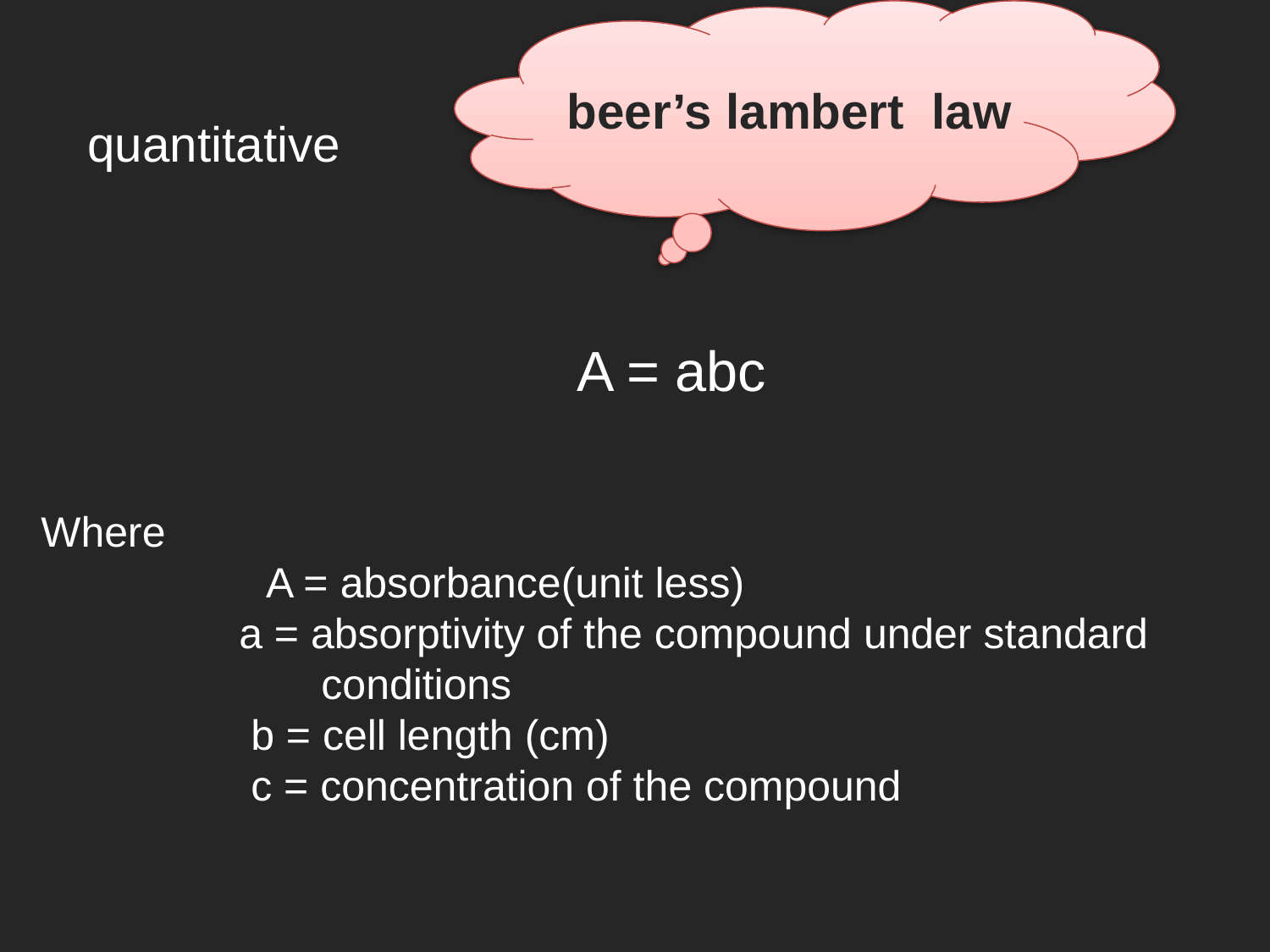

beer’s lambert  law
quantitative

		                  A = abc

Where
                   A = absorbance(unit less)
 	      a = absorptivity of the compound under standard 		             conditions
	       b = cell length (cm)
	       c = concentration of the compound